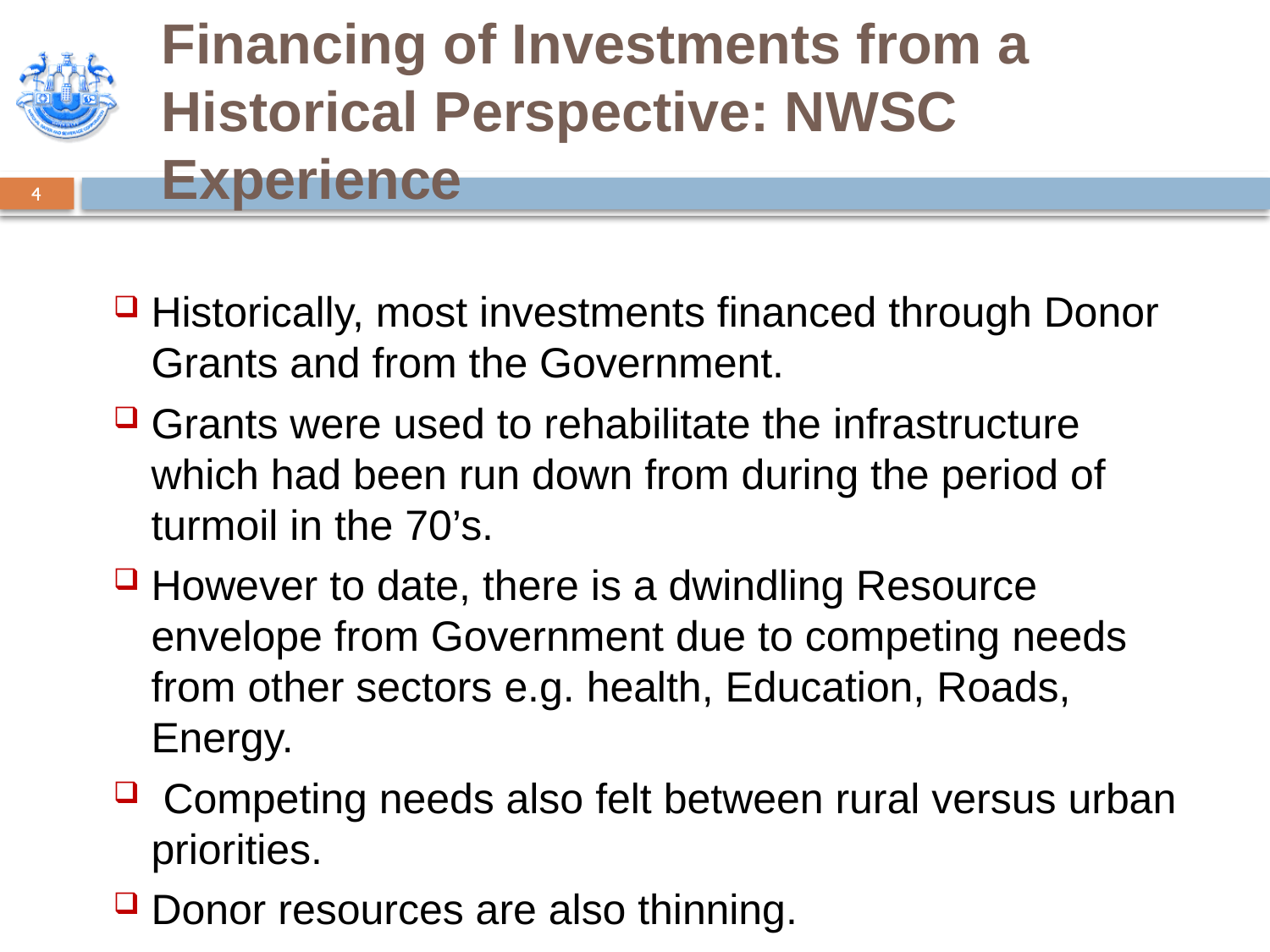

# Financing of Investments from a Historical Perspective: NWSC Experience
4

Historically, most investments financed through Donor Grants and from the Government.
Grants were used to rehabilitate the infrastructure which had been run down from during the period of turmoil in the 70’s.
However to date, there is a dwindling Resource envelope from Government due to competing needs from other sectors e.g. health, Education, Roads, Energy.
 Competing needs also felt between rural versus urban priorities.
Donor resources are also thinning.